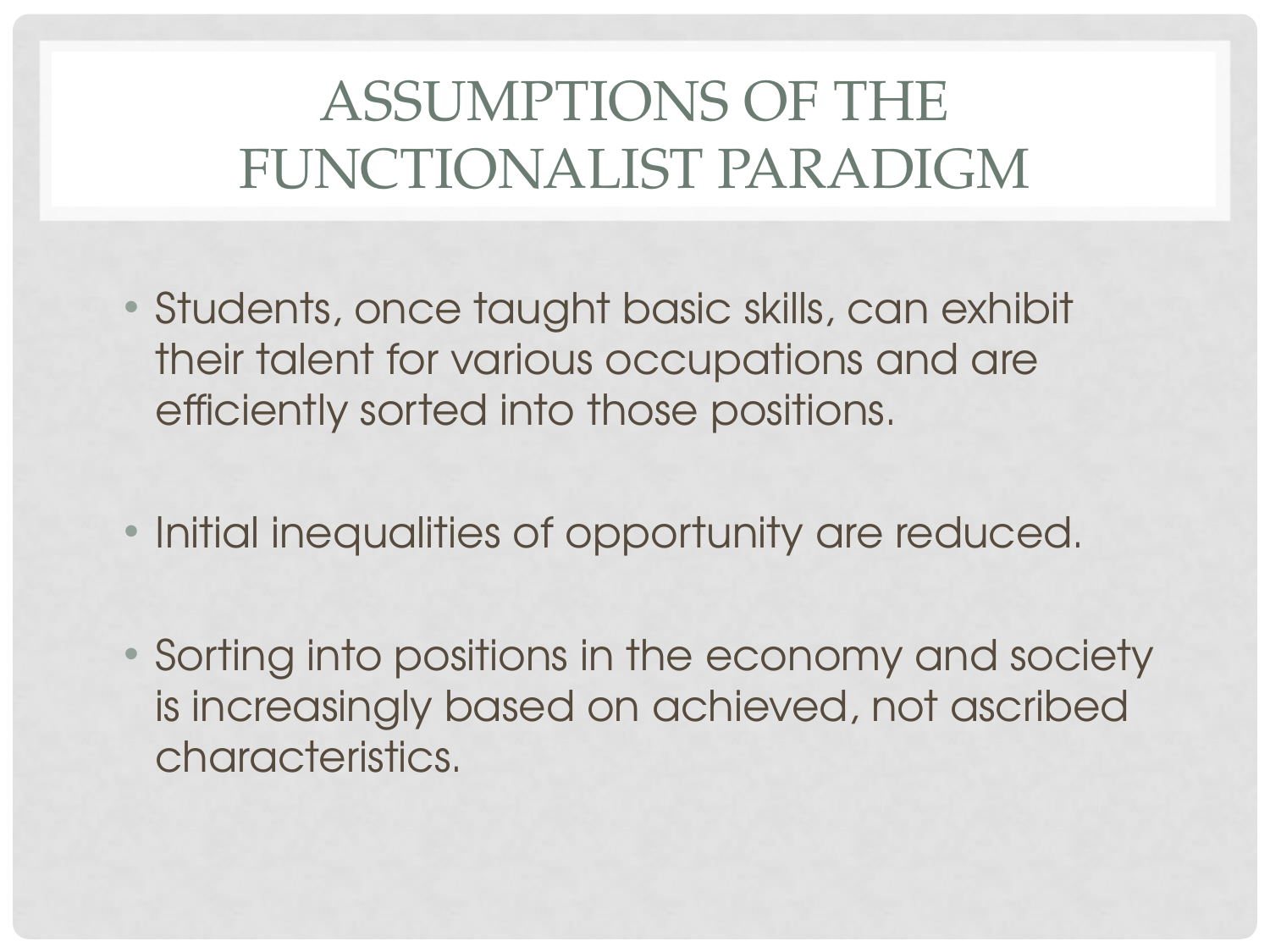

# ASSUMPTIONS OF THE FUNCTIONALIST PARADIGM
Students, once taught basic skills, can exhibit their talent for various occupations and are efficiently sorted into those positions.

Initial inequalities of opportunity are reduced.

Sorting into positions in the economy and society is increasingly based on achieved, not ascribed characteristics.